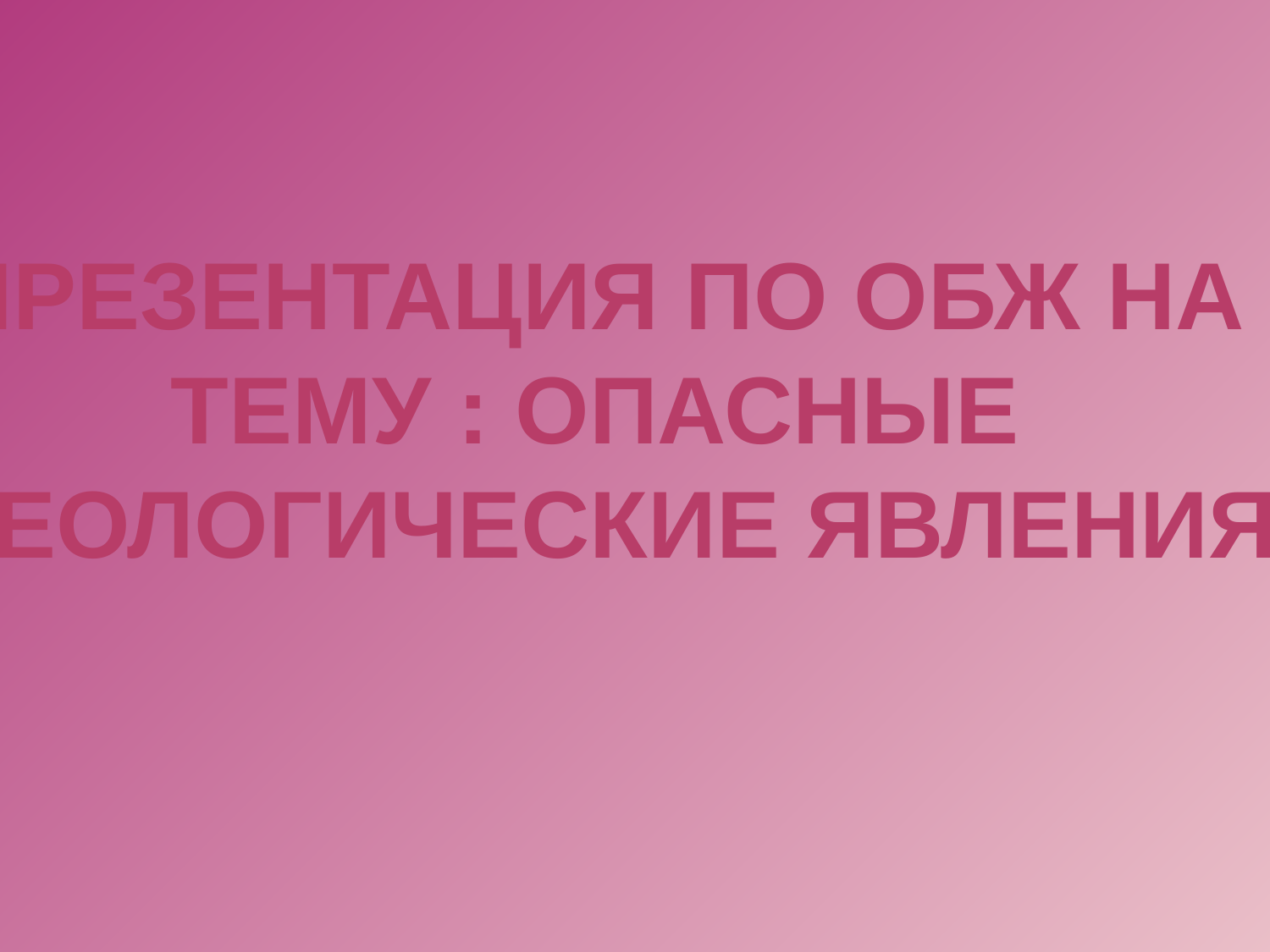

Презентация по обж на
Тему : опасные
Геологические явления